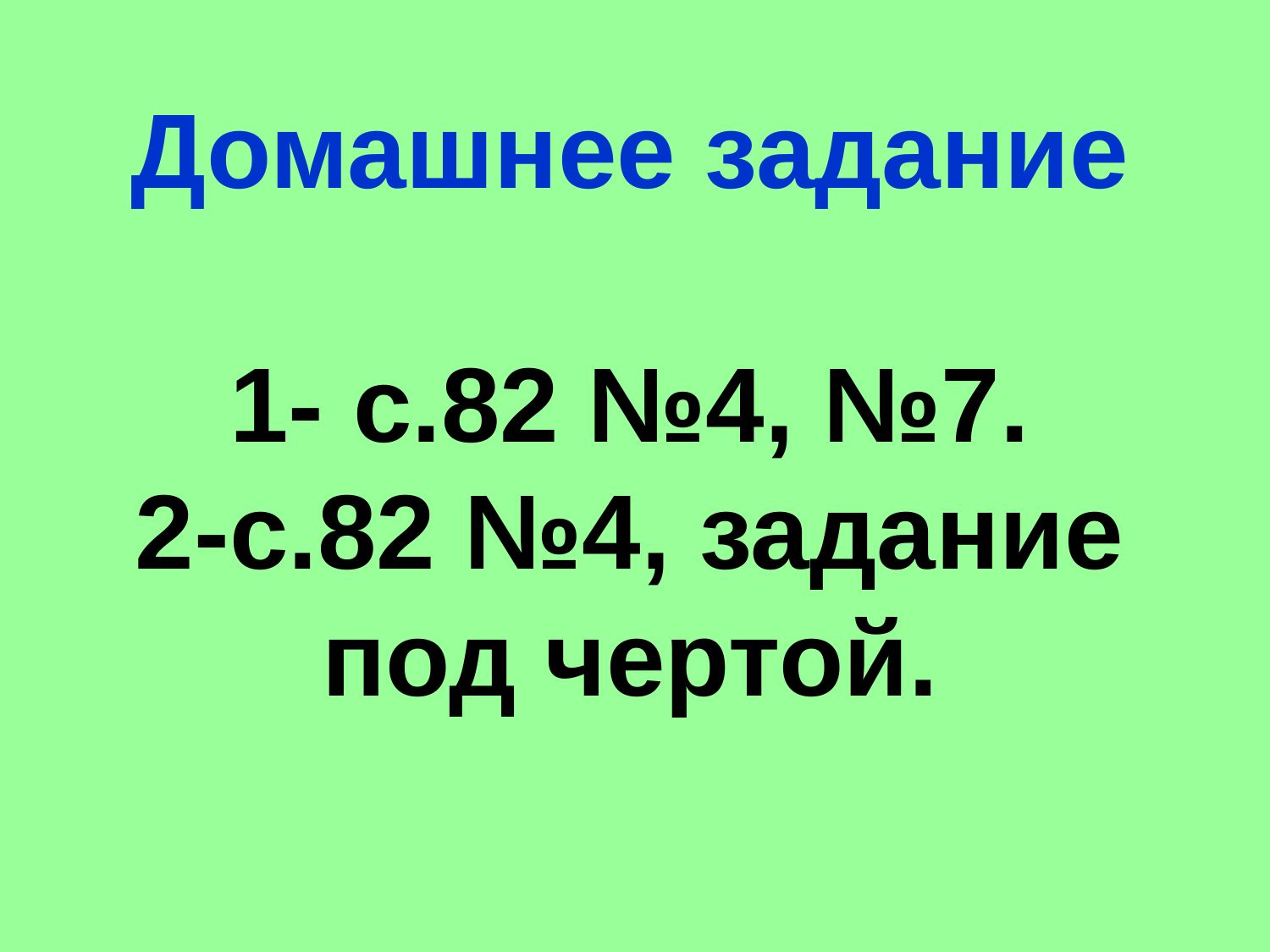

Домашнее задание

1- с.82 №4, №7.
2-с.82 №4, задание под чертой.